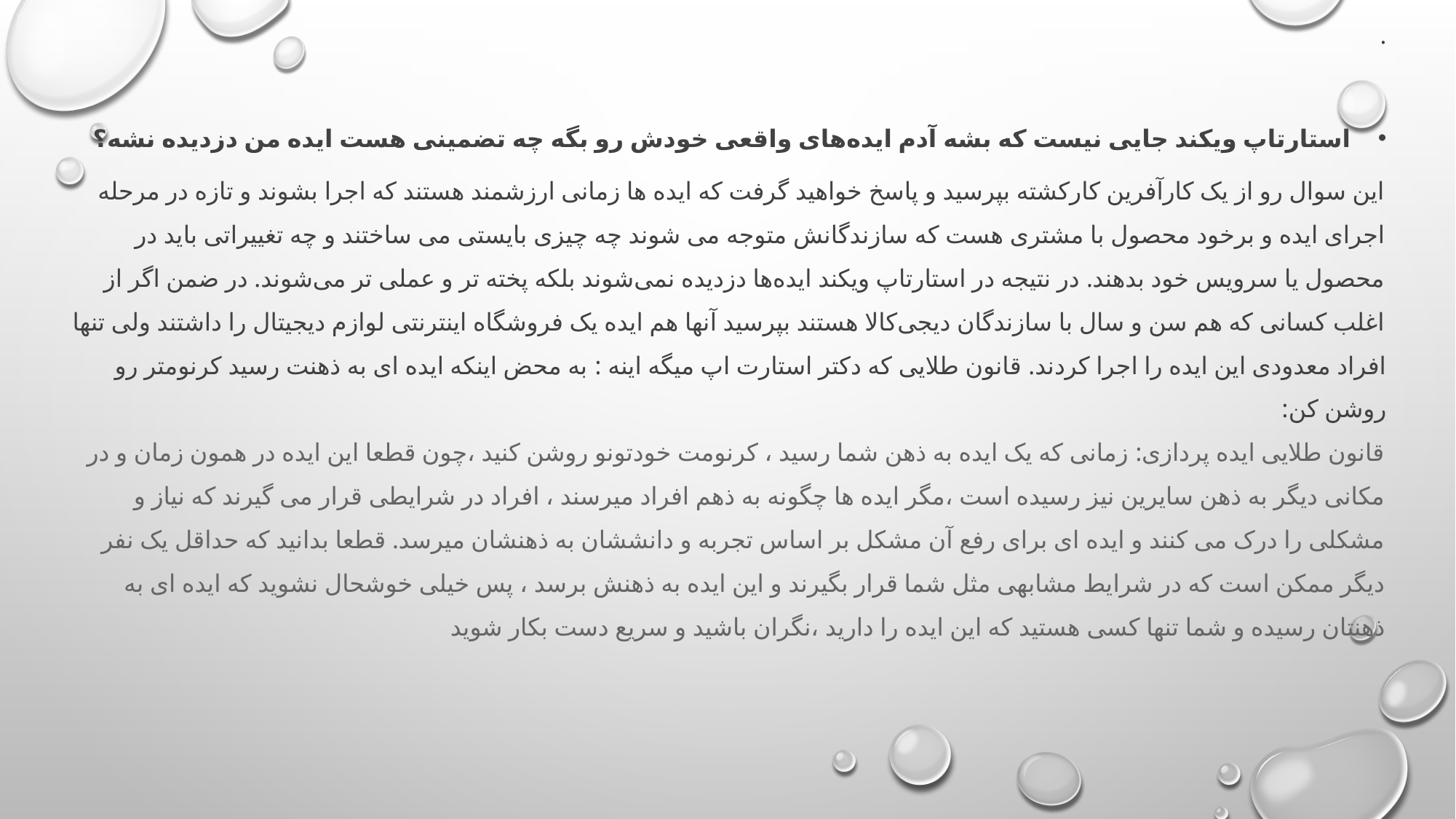

.
استارتاپ ویکند جایی نیست که بشه آدم ایده‌های واقعی خودش رو بگه چه تضمینی هست ایده من دزدیده نشه؟
این سوال رو از یک کارآفرین کارکشته بپرسید و پاسخ خواهید گرفت که ایده ها زمانی ارزشمند هستند که اجرا بشوند و تازه در مرحله اجرای ایده و برخود محصول با مشتری هست که سازندگانش متوجه می شوند چه چیزی بایستی می ساختند و چه تغییراتی باید در محصول یا سرویس خود بدهند. در نتیجه در استارتاپ ویکند ایده‌ها دزدیده نمی‌شوند بلکه پخته تر و عملی تر می‌شوند. در ضمن اگر از اغلب کسانی که هم سن و سال با سازندگان دیجی‌کالا هستند بپرسید آنها هم ایده یک فروشگاه اینترنتی لوازم دیجیتال را داشتند ولی تنها افراد معدودی این ایده را اجرا کردند. قانون طلایی که دکتر استارت اپ میگه اینه : به محض اینکه ایده ای به ذهنت رسید کرنومتر رو روشن کن:
قانون طلایی ایده پردازی: زمانی که یک ایده به ذهن شما رسید ، کرنومت خودتونو روشن کنید ،چون قطعا این ایده در همون زمان و در مکانی دیگر به ذهن سایرین نیز رسیده است ،مگر ایده ها چگونه به ذهم افراد میرسند ، افراد در شرایطی قرار می گیرند که نیاز و مشکلی را درک می کنند و ایده ای برای رفع آن مشکل بر اساس تجربه و دانششان به ذهنشان میرسد. قطعا بدانید که حداقل یک نفر دیگر ممکن است که در شرایط مشابهی مثل شما قرار بگیرند و این ایده به ذهنش برسد ، پس خیلی خوشحال نشوید که ایده ای به ذهنتان رسیده و شما تنها کسی هستید که این ایده را دارید ،نگران باشید و سریع دست بکار شوید